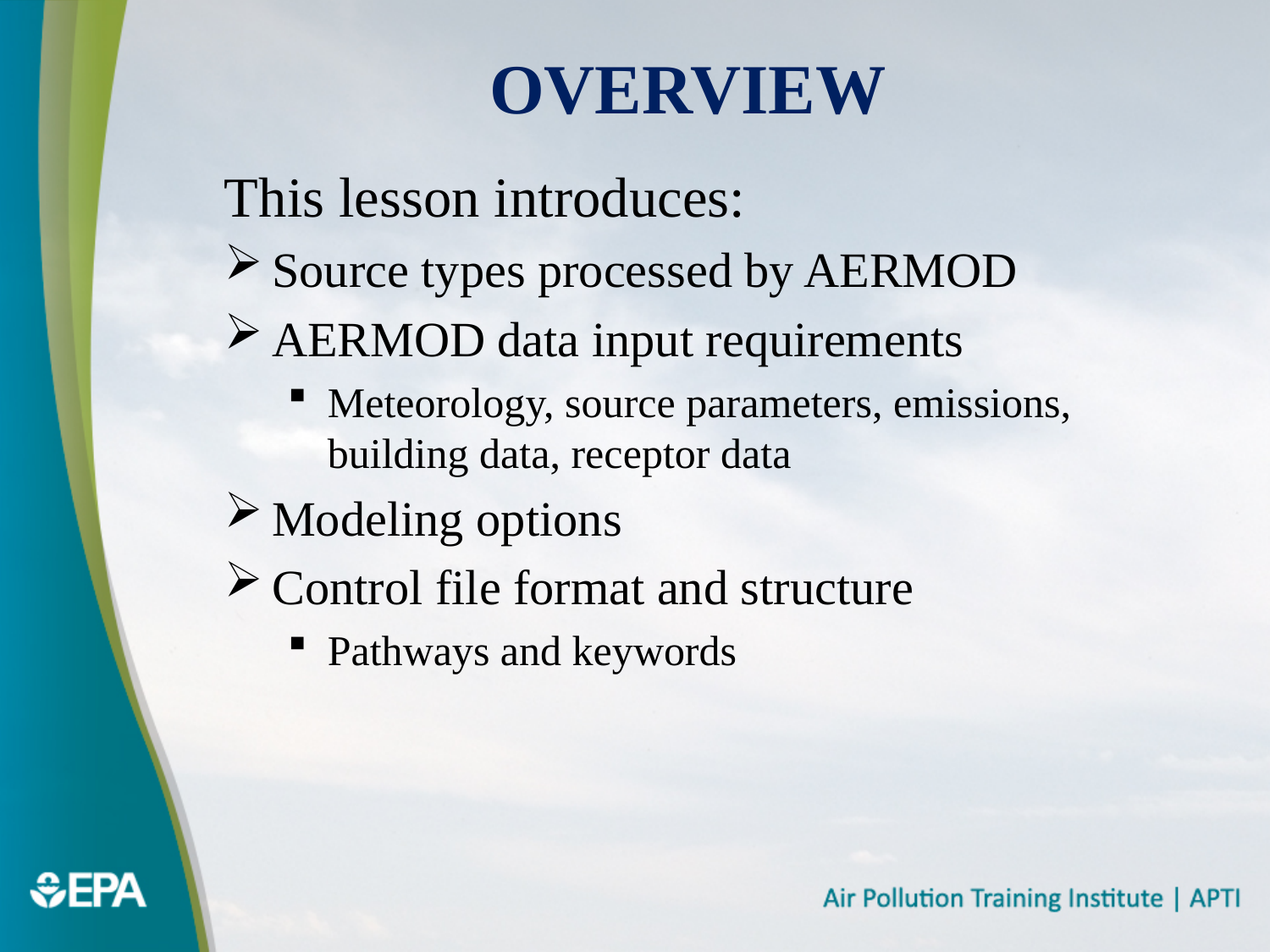

# Overview
This lesson introduces:
Source types processed by AERMOD
AERMOD data input requirements
Meteorology, source parameters, emissions, building data, receptor data
Modeling options
Control file format and structure
Pathways and keywords